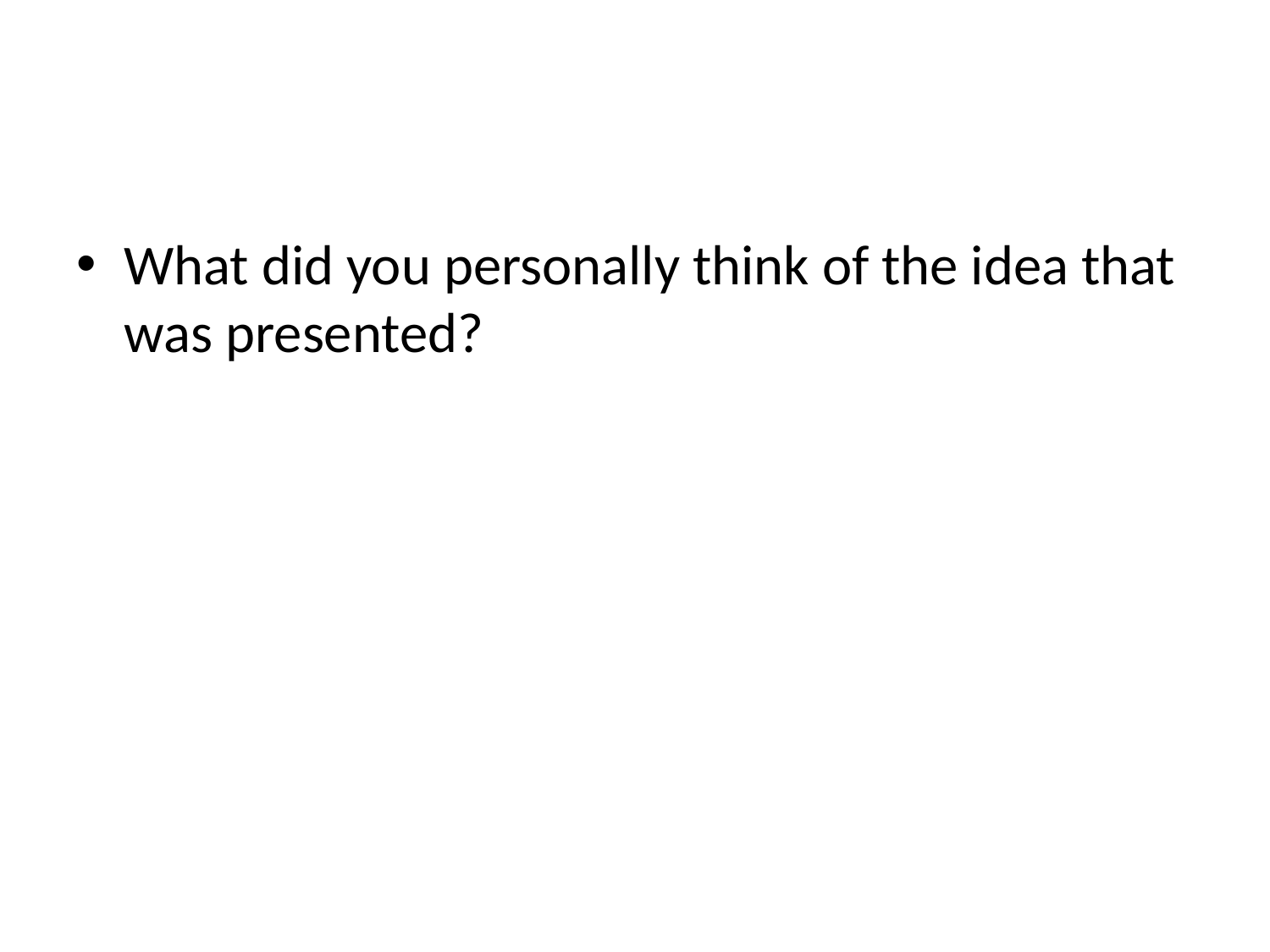

#
What did you personally think of the idea that was presented?